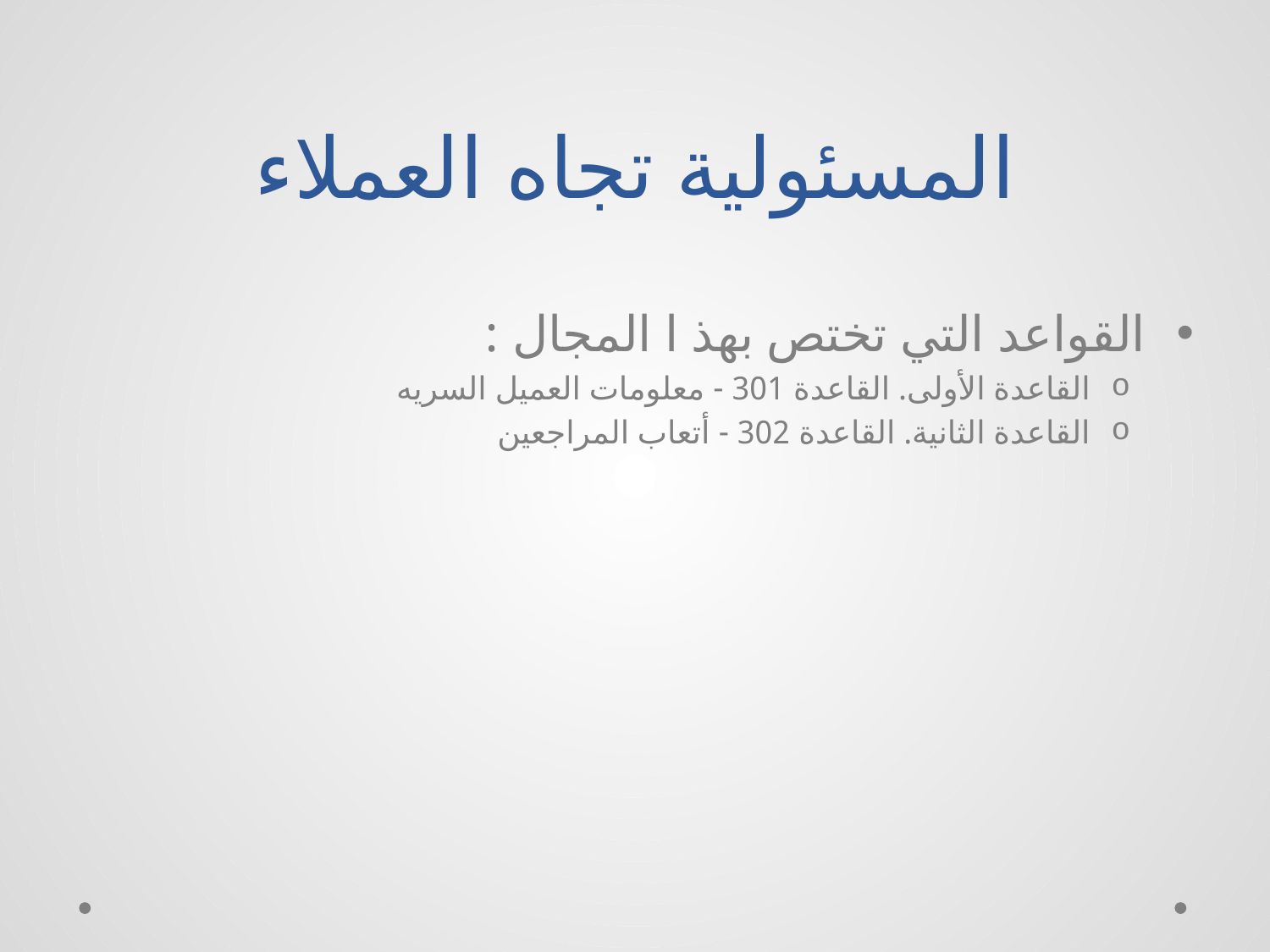

# المسئولية تجاه العملاء
القواعد التي تختص بهذ ا المجال :
القاعدة الأولى. القاعدة 301 - معلومات العميل السريه
القاعدة الثانية. القاعدة 302 - أتعاب المراجعين